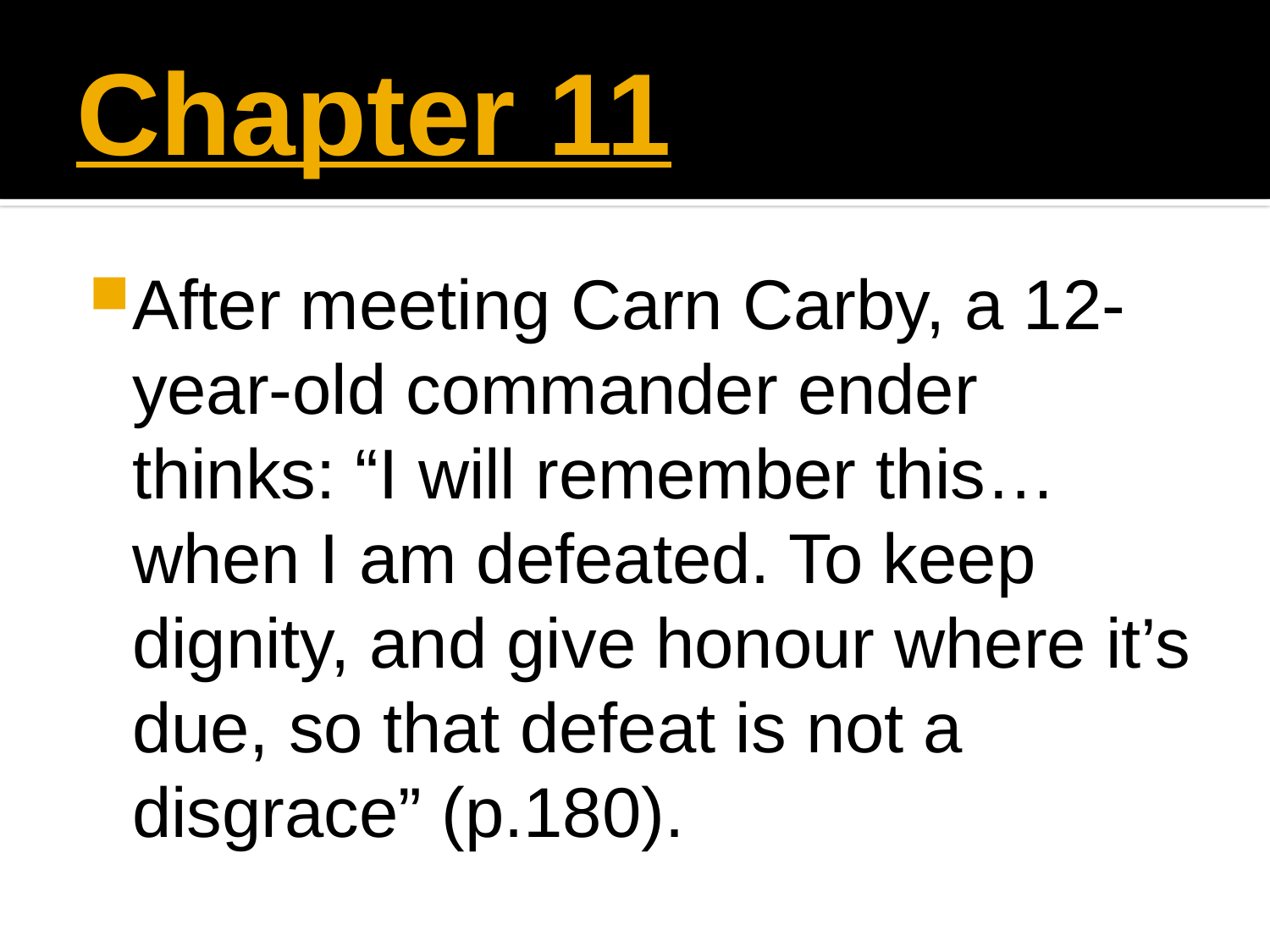

# Chapter 11
After meeting Carn Carby, a 12-year-old commander ender thinks: “I will remember this…when I am defeated. To keep dignity, and give honour where it’s due, so that defeat is not a disgrace” (p.180).